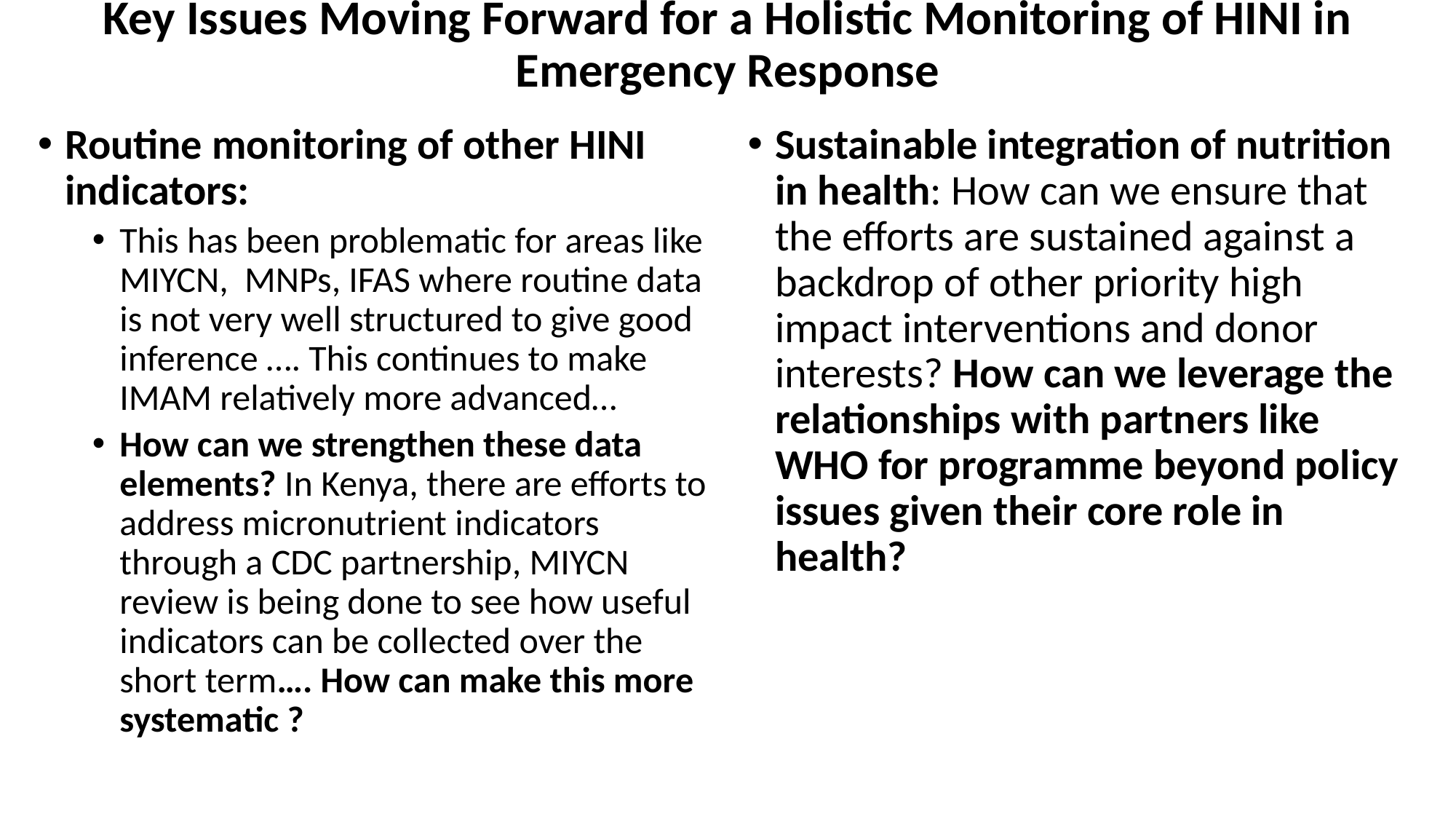

# Key Issues Moving Forward for a Holistic Monitoring of HINI in Emergency Response
Routine monitoring of other HINI indicators:
This has been problematic for areas like MIYCN,  MNPs, IFAS where routine data is not very well structured to give good inference …. This continues to make IMAM relatively more advanced…
How can we strengthen these data elements? In Kenya, there are efforts to address micronutrient indicators through a CDC partnership, MIYCN review is being done to see how useful indicators can be collected over the short term…. How can make this more systematic ?
Sustainable integration of nutrition in health: How can we ensure that the efforts are sustained against a backdrop of other priority high impact interventions and donor interests? How can we leverage the relationships with partners like WHO for programme beyond policy issues given their core role in health?